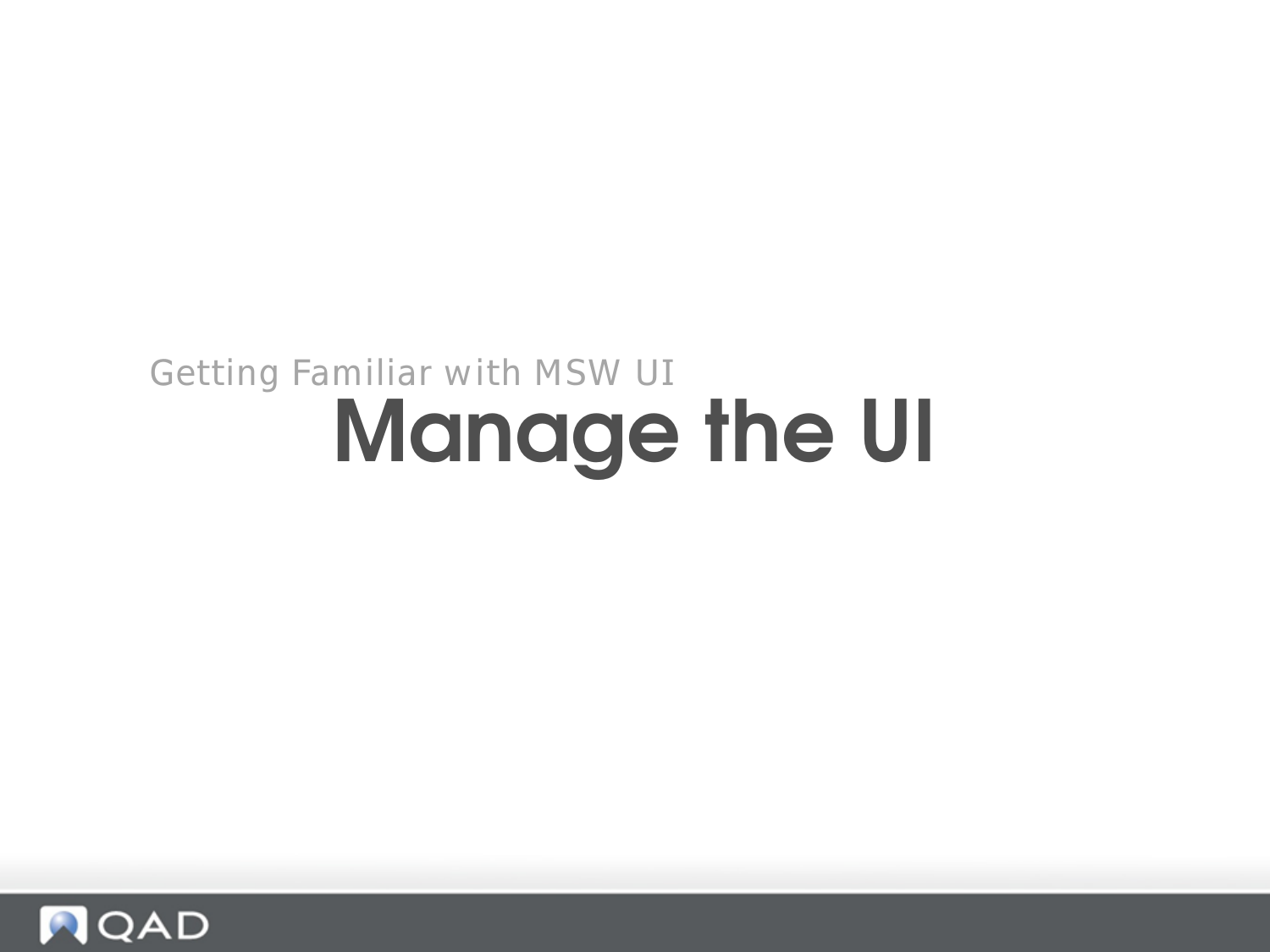

Getting Familiar with MSW UI
Manage the UI